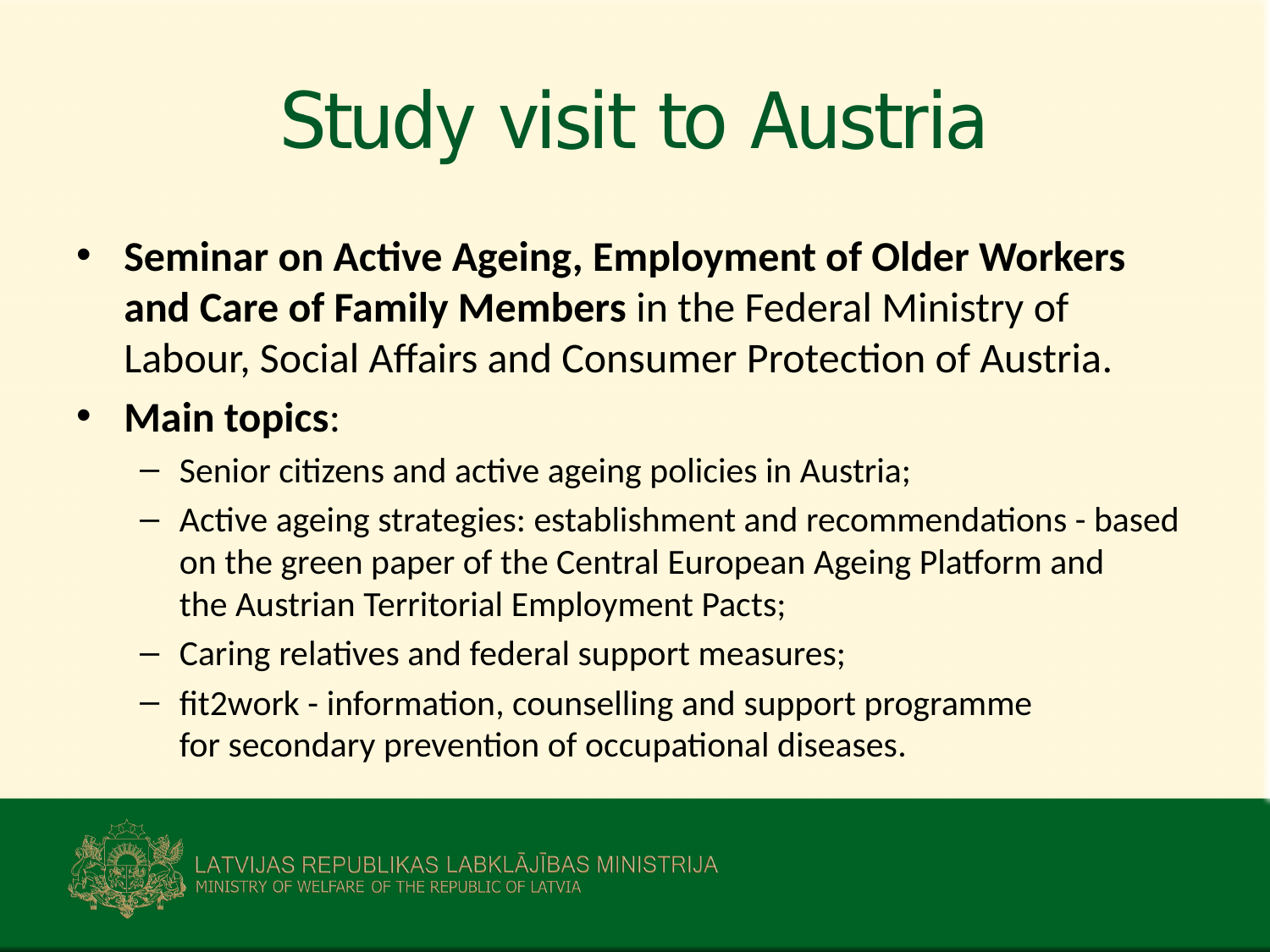

# Study visit to Austria
Seminar on Active Ageing, Employment of Older Workers and Care of Family Members in the Federal Ministry of Labour, Social Affairs and Consumer Protection of Austria.
Main topics:
Senior citizens and active ageing policies in Austria;
Active ageing strategies: establishment and recommendations - based on the green paper of the Central European Ageing Platform and
the Austrian Territorial Employment Pacts;
Caring relatives and federal support measures;
fit2work - information, counselling and support programme
for secondary prevention of occupational diseases.